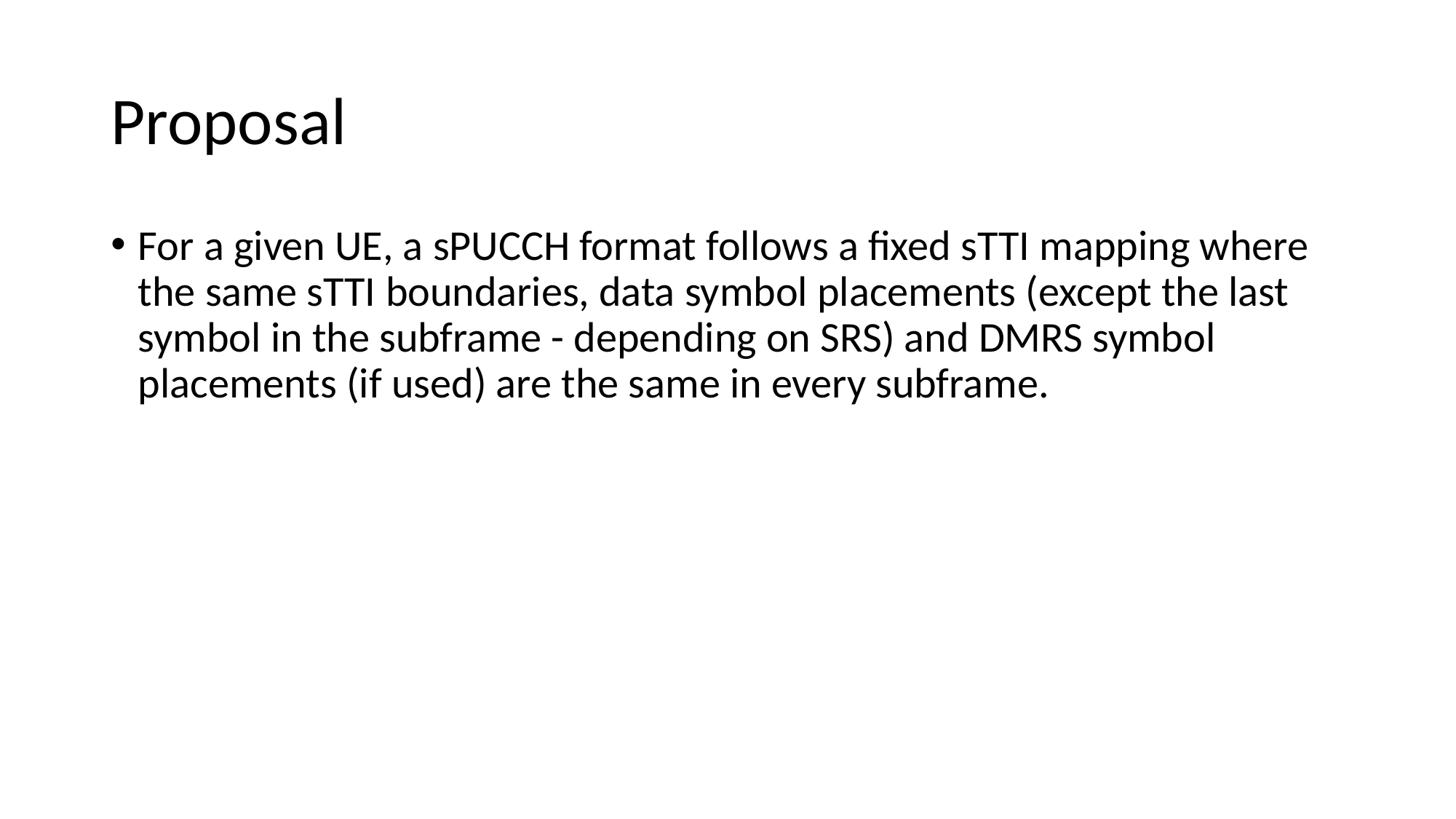

# Proposal
For a given UE, a sPUCCH format follows a fixed sTTI mapping where the same sTTI boundaries, data symbol placements (except the last symbol in the subframe - depending on SRS) and DMRS symbol placements (if used) are the same in every subframe.